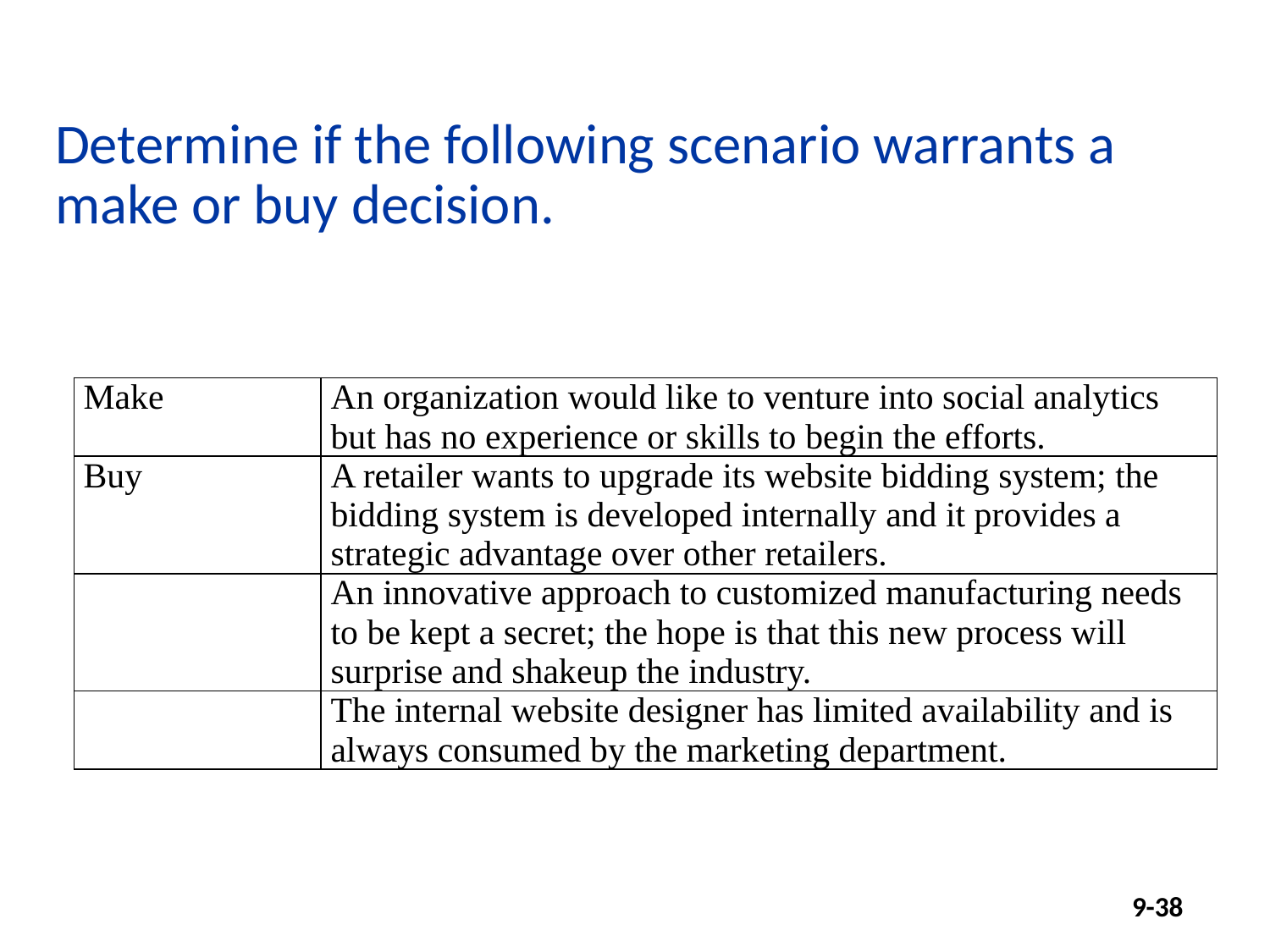

Determine if the following scenario warrants a make or buy decision.
| Make | An organization would like to venture into social analytics but has no experience or skills to begin the efforts. |
| --- | --- |
| Buy | A retailer wants to upgrade its website bidding system; the bidding system is developed internally and it provides a strategic advantage over other retailers. |
|  | An innovative approach to customized manufacturing needs to be kept a secret; the hope is that this new process will surprise and shakeup the industry. |
|  | The internal website designer has limited availability and is always consumed by the marketing department. |